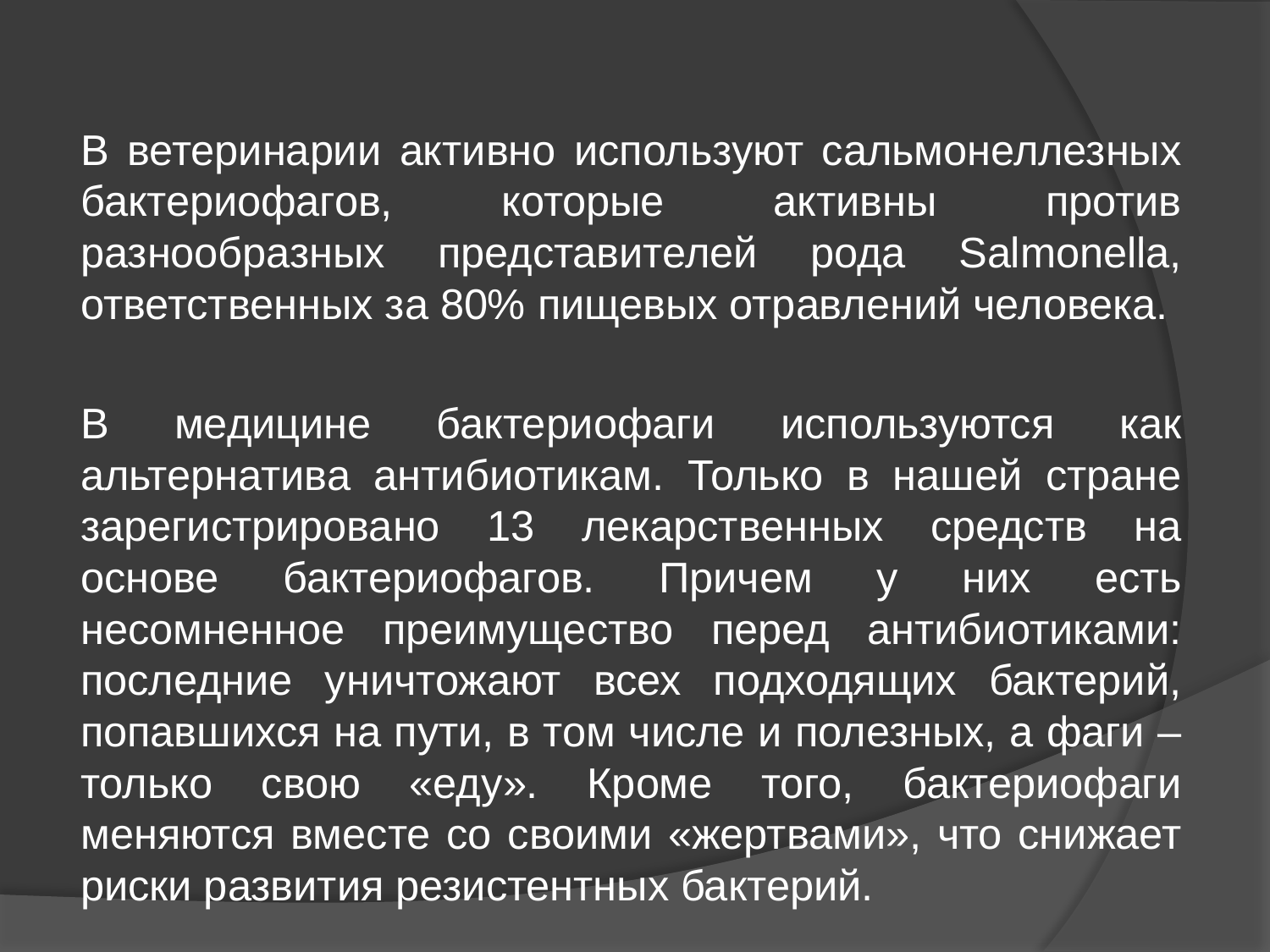

#
В ветеринарии активно используют сальмонеллезных бактериофагов, которые активны против разнообразных представителей рода Salmonella, ответственных за 80% пищевых отравлений человека.

В медицине бактериофаги используются как альтернатива антибиотикам. Только в нашей стране зарегистрировано 13 лекарственных средств на основе бактериофагов. Причем у них есть несомненное преимущество перед антибиотиками: последние уничтожают всех подходящих бактерий, попавшихся на пути, в том числе и полезных, а фаги – только свою «еду». Кроме того, бактериофаги меняются вместе со своими «жертвами», что снижает риски развития резистентных бактерий.